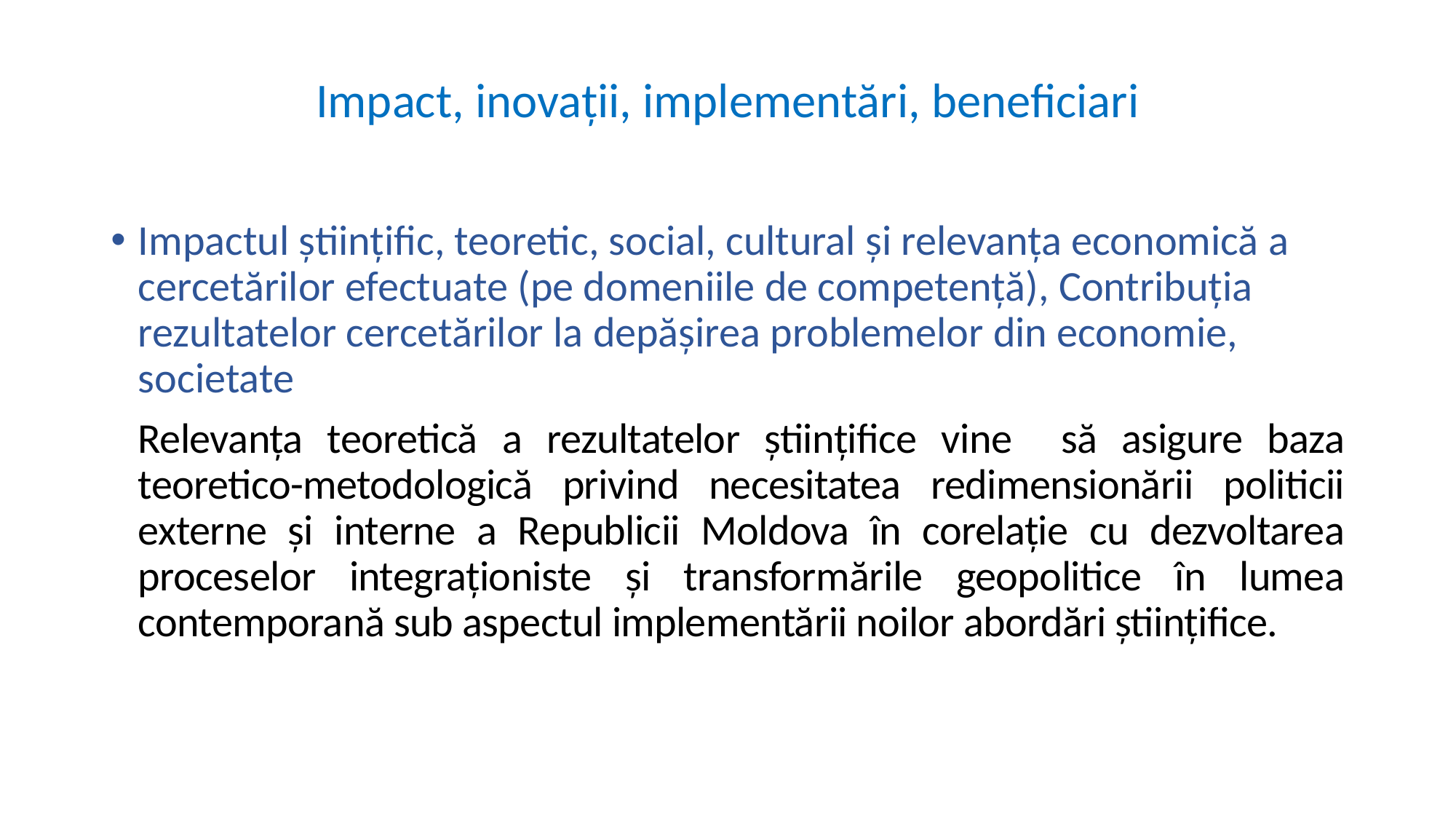

# Impact, inovații, implementări, beneficiari
Impactul științific, teoretic, social, cultural și relevanța economică a cercetărilor efectuate (pe domeniile de competență), Contribuția rezultatelor cercetărilor la depășirea problemelor din economie, societate
Relevanța teoretică a rezultatelor științifice vine  să asigure baza teoretico-metodologică privind necesitatea redimensionării politicii externe şi interne a Republicii Moldova în corelație cu dezvoltarea proceselor integraţioniste şi transformările geopolitice în lumea contemporană sub aspectul implementării noilor abordări ştiinţifice.